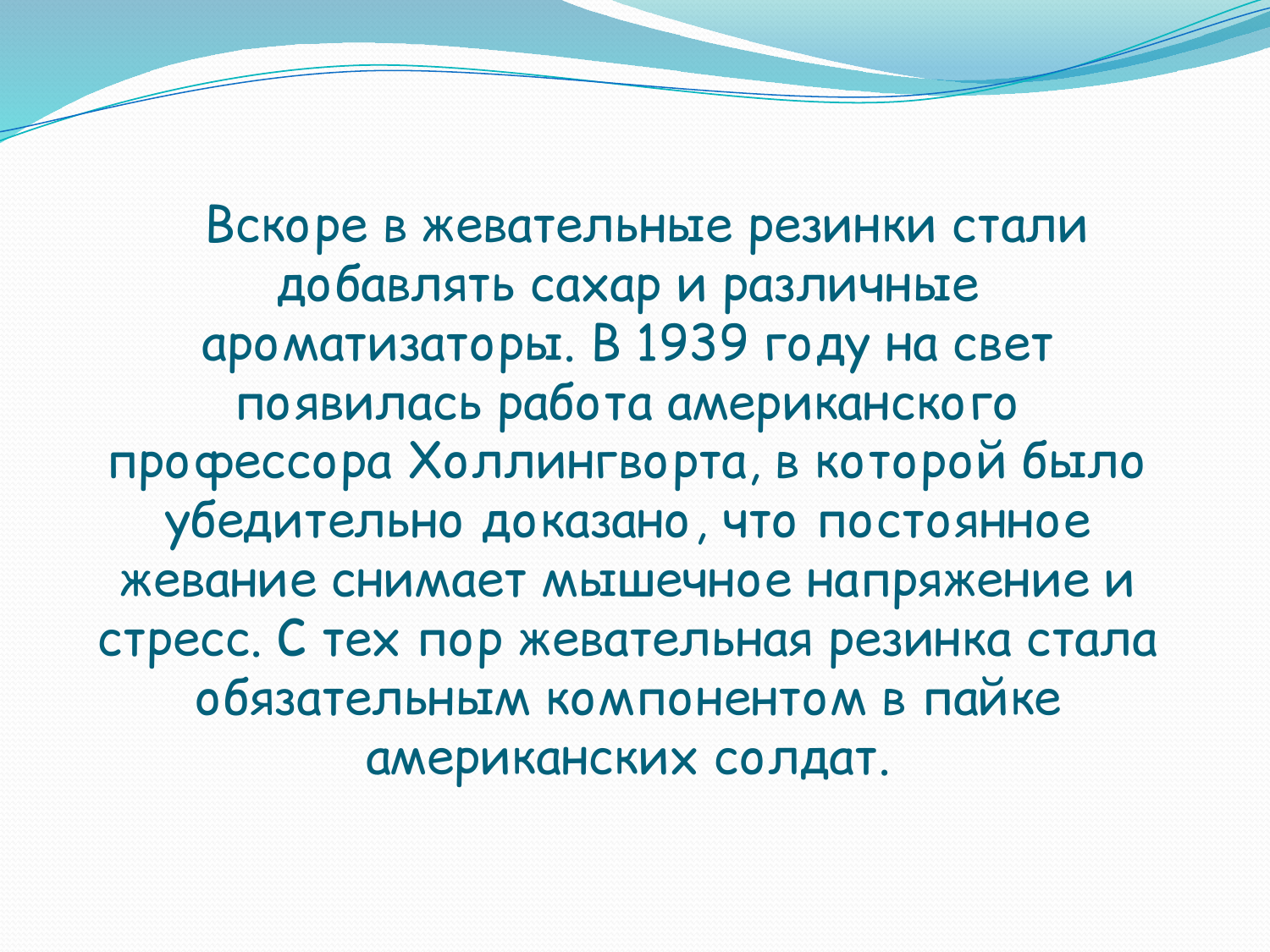

# Вскоре в жевательные резинки стали добавлять сахар и различные ароматизаторы. В 1939 году на свет появилась работа американского профессора Холлингворта, в которой было убедительно доказано, что постоянное жевание снимает мышечное напряжение и стресс. С тех пор жевательная резинка стала обязательным компонентом в пайке американских солдат.